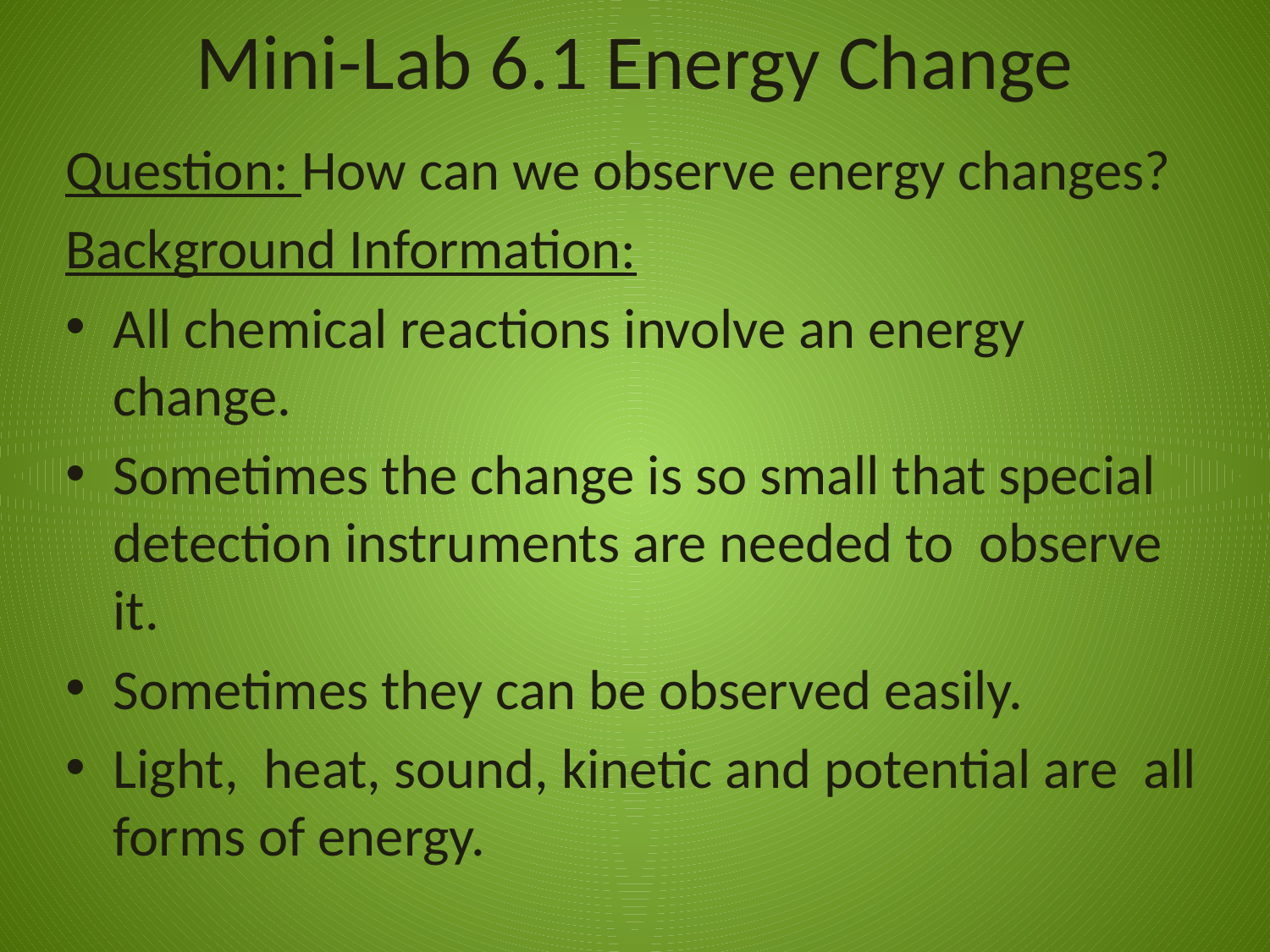

# Mini-Lab 6.1 Energy Change
Question: How can we observe energy changes?
Background Information:
All chemical reactions involve an energy change.
Sometimes the change is so small that special detection instruments are needed to  observe it.
Sometimes they can be observed easily.
Light,  heat, sound, kinetic and potential are  all forms of energy.